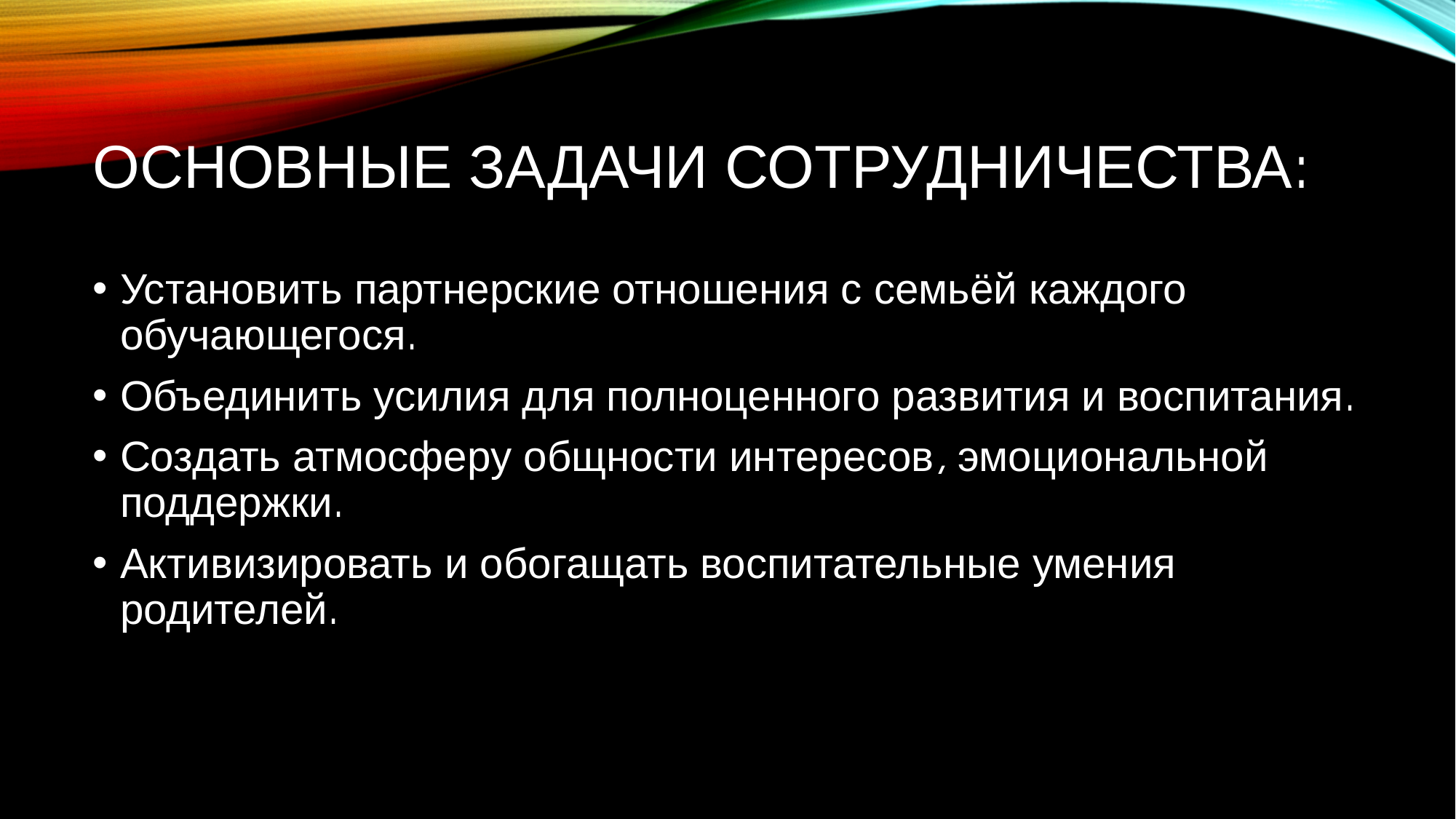

# Основные задачи сотрудничества:
Установить партнерские отношения с семьёй каждого обучающегося.
Объединить усилия для полноценного развития и воспитания.
Создать атмосферу общности интересов, эмоциональной поддержки.
Активизировать и обогащать воспитательные умения родителей.